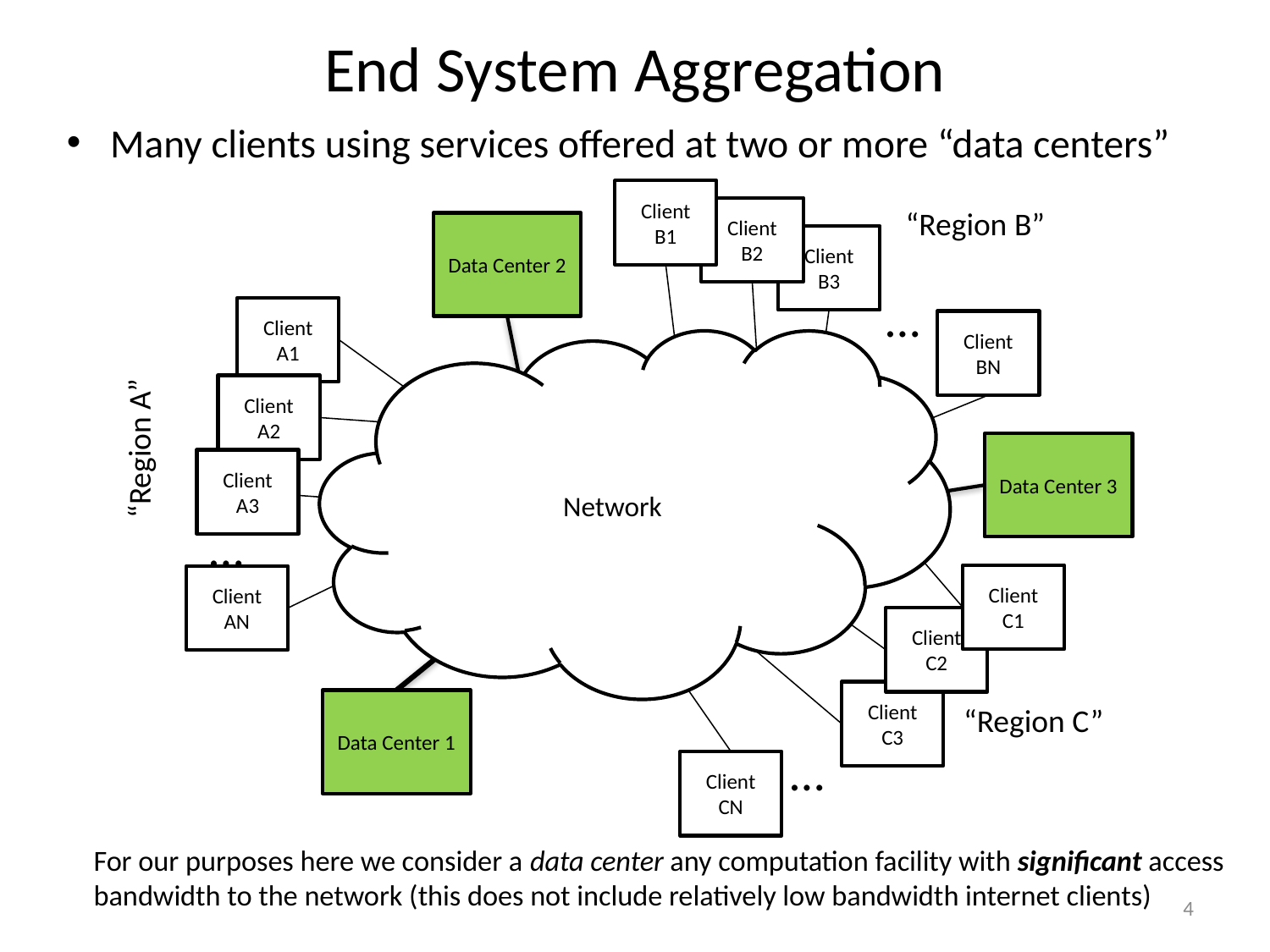

# End System Aggregation
Many clients using services offered at two or more “data centers”
Client
B1
“Region B”
Client
B2
Data Center 2
Client
B3
…
Client
A1
Client
BN
Network
Client
A2
“Region A”
Data Center 3
Client
A3
…
Client
C1
Client
AN
Client
C2
Client
C3
Data Center 1
“Region C”
…
Client
CN
For our purposes here we consider a data center any computation facility with significant access bandwidth to the network (this does not include relatively low bandwidth internet clients)
4